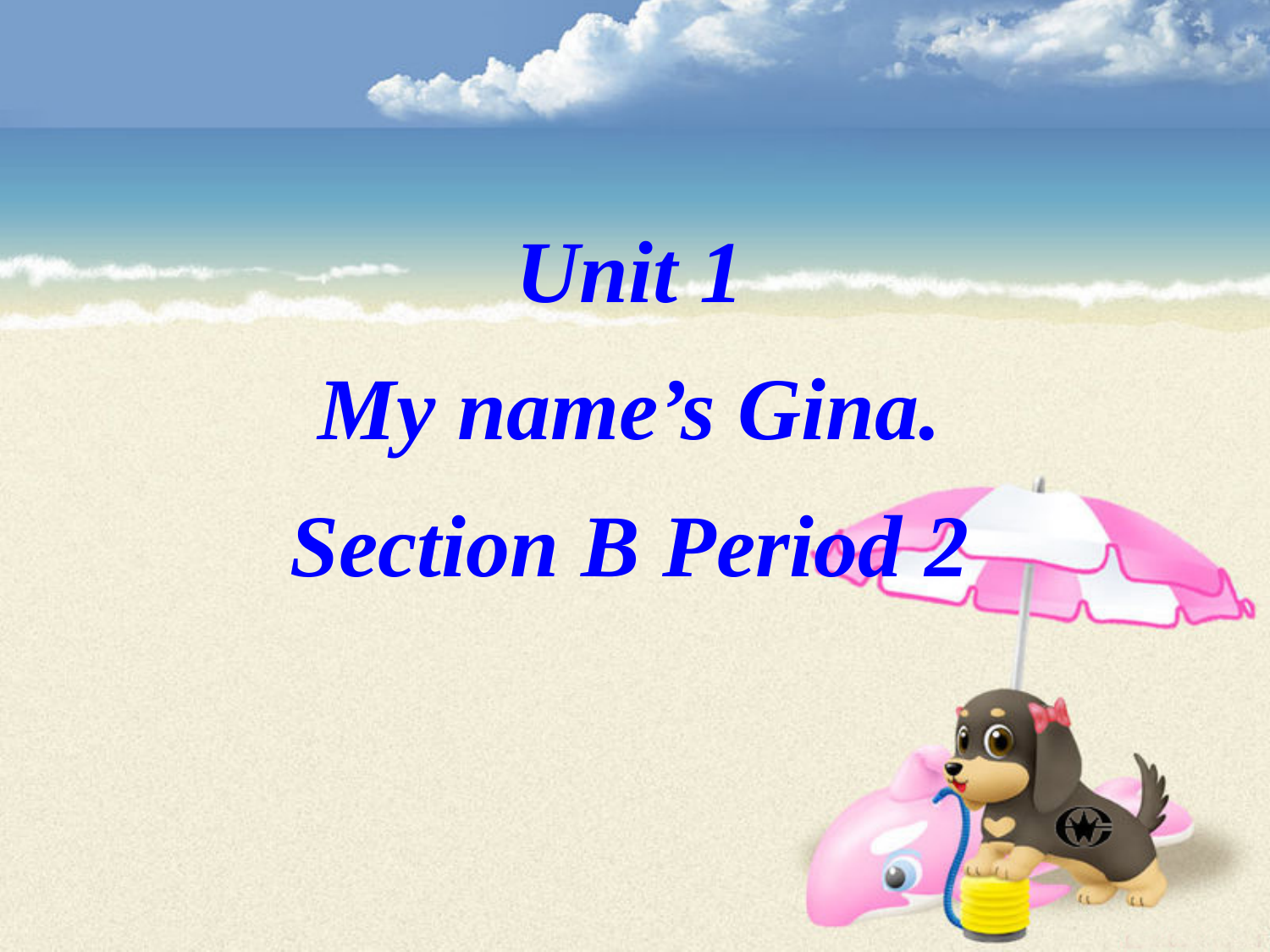

Unit 1
My name’s Gina.
Section B Period 2